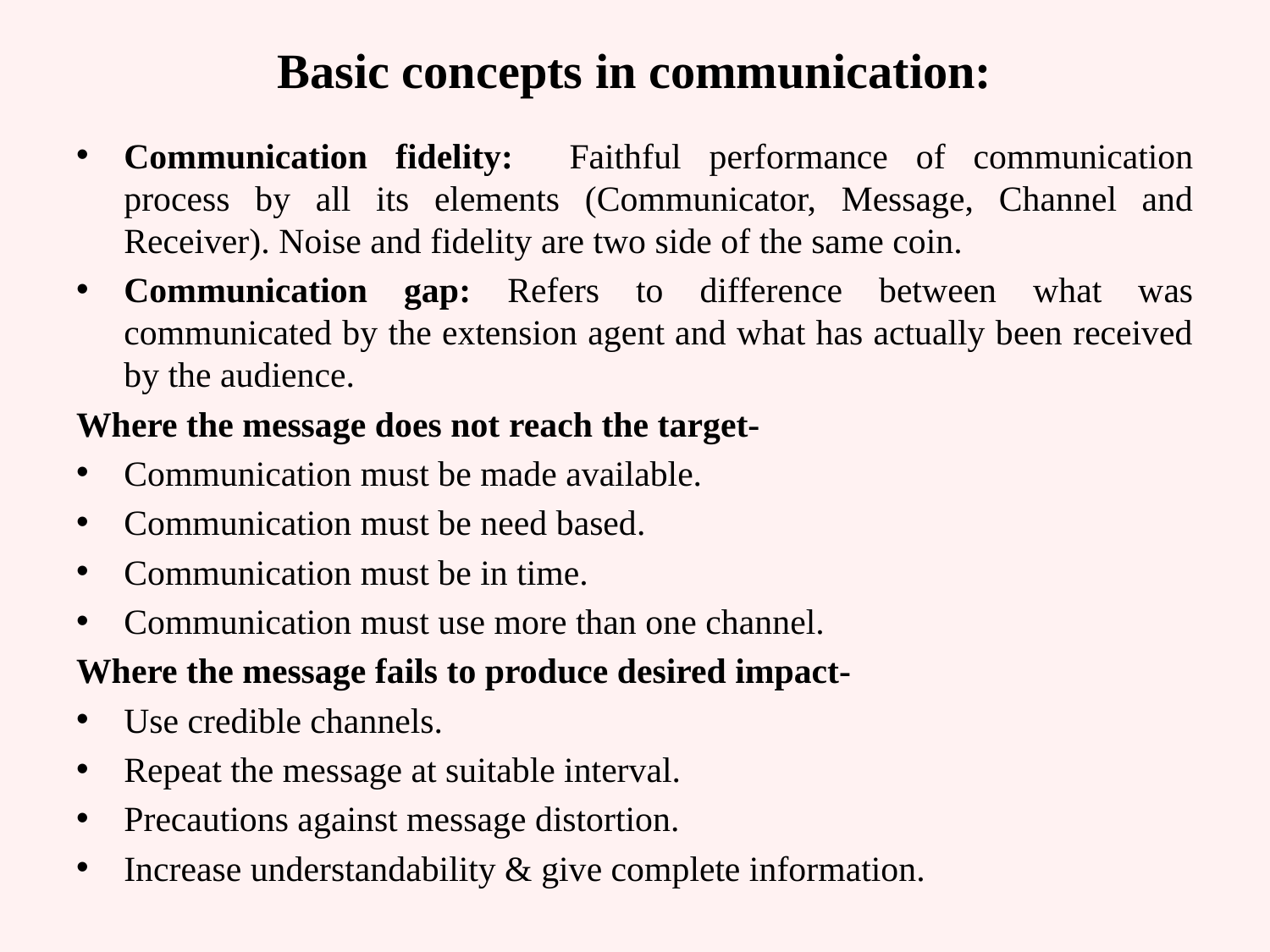

# Basic concepts in communication:
Communication fidelity:  Faithful performance of communication process by all its elements (Communicator, Message, Channel and Receiver). Noise and fidelity are two side of the same coin.
Communication gap: Refers to difference between what was communicated by the extension agent and what has actually been received by the audience.
Where the message does not reach the target-
Communication must be made available.
Communication must be need based.
Communication must be in time.
Communication must use more than one channel.
Where the message fails to produce desired impact-
Use credible channels.
Repeat the message at suitable interval.
Precautions against message distortion.
Increase understandability & give complete information.